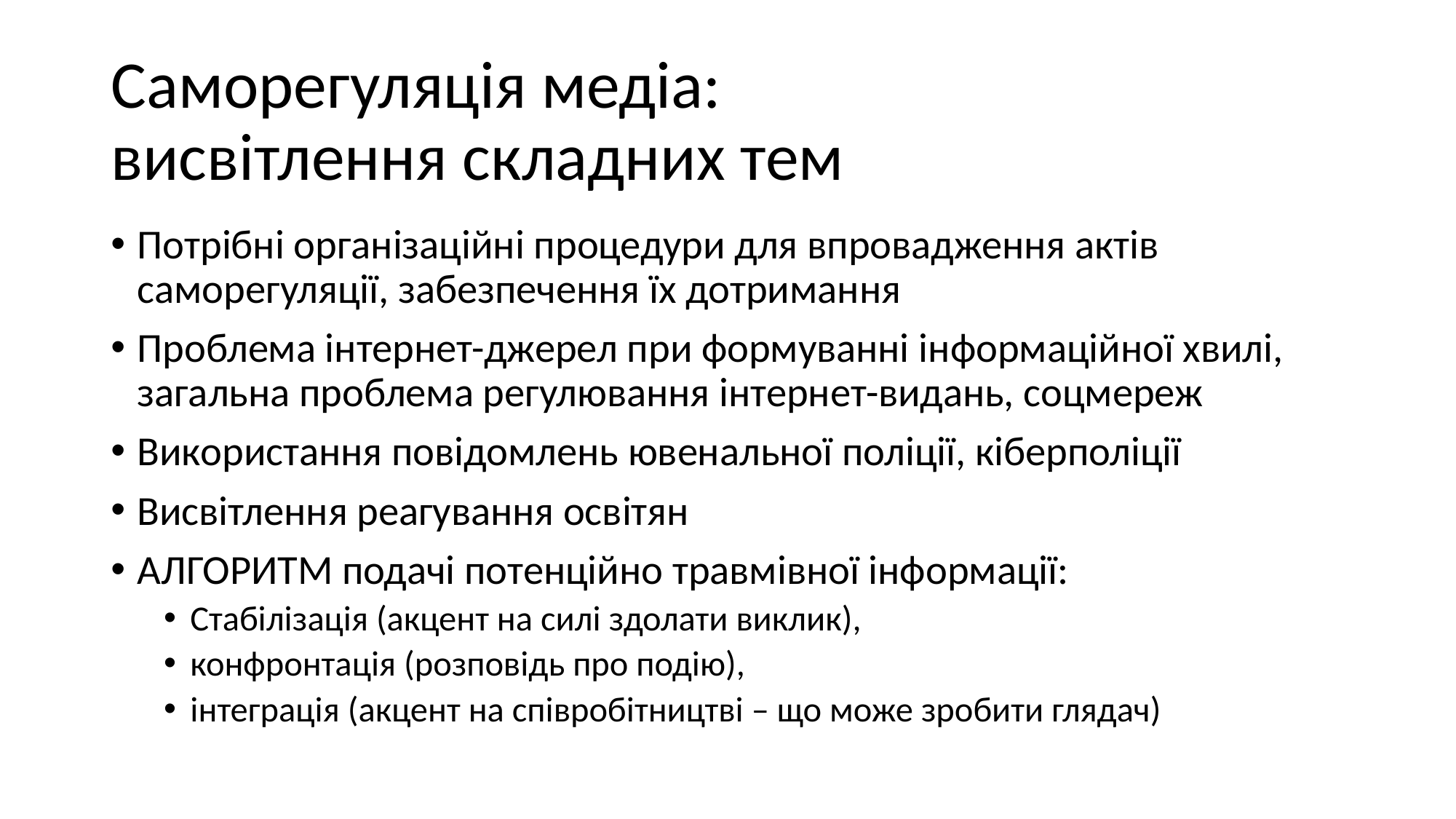

# Саморегуляція медіа: висвітлення складних тем
Потрібні організаційні процедури для впровадження актів саморегуляції, забезпечення їх дотримання
Проблема інтернет-джерел при формуванні інформаційної хвилі, загальна проблема регулювання інтернет-видань, соцмереж
Використання повідомлень ювенальної поліції, кіберполіції
Висвітлення реагування освітян
АЛГОРИТМ подачі потенційно травмівної інформації:
Стабілізація (акцент на силі здолати виклик),
конфронтація (розповідь про подію),
інтеграція (акцент на співробітництві – що може зробити глядач)